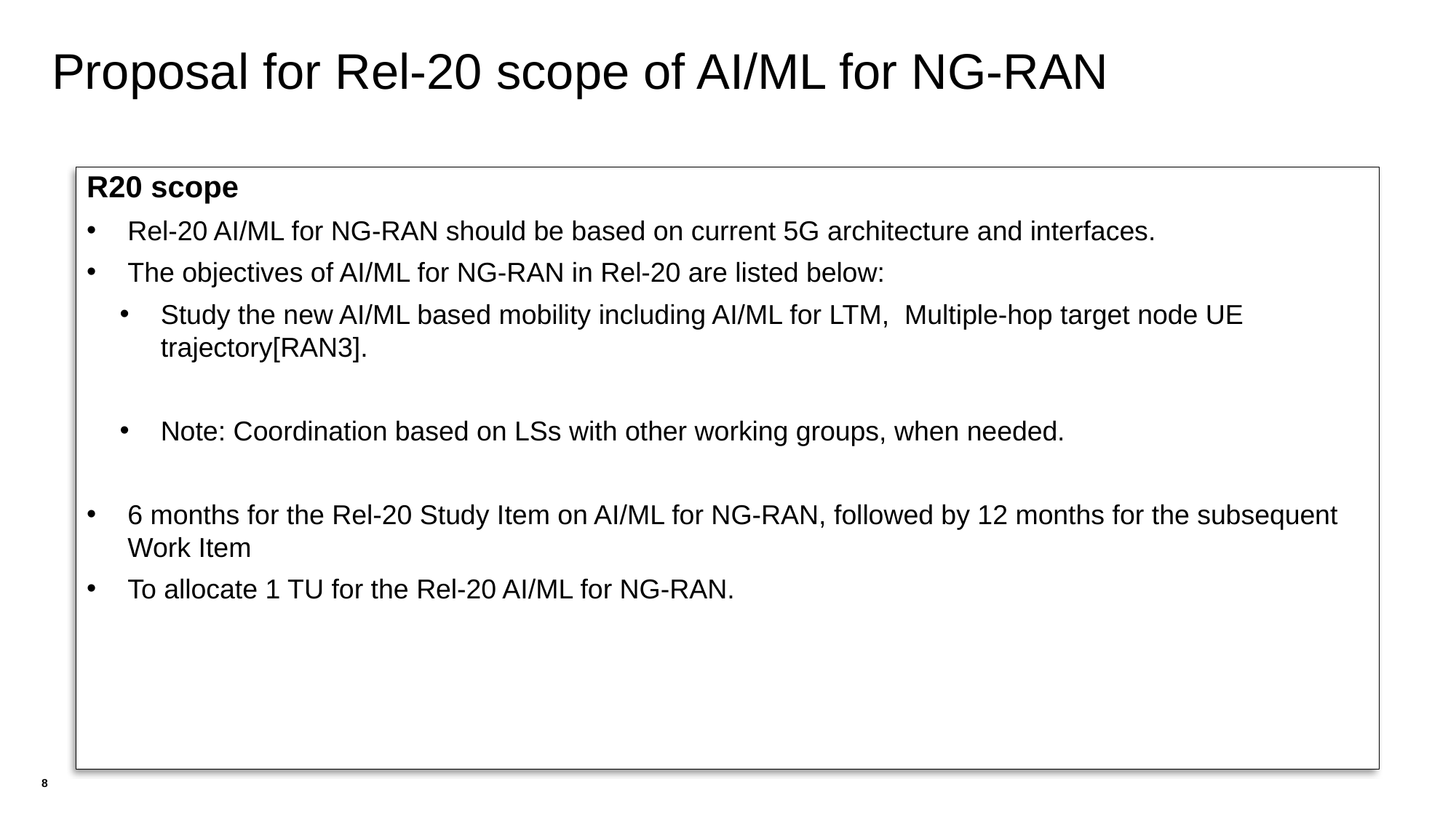

Proposal for Rel-20 scope of AI/ML for NG-RAN
R20 scope
Rel-20 AI/ML for NG-RAN should be based on current 5G architecture and interfaces.
The objectives of AI/ML for NG-RAN in Rel-20 are listed below:
Study the new AI/ML based mobility including AI/ML for LTM,  Multiple-hop target node UE trajectory[RAN3].

Note: Coordination based on LSs with other working groups, when needed.

6 months for the Rel-20 Study Item on AI/ML for NG-RAN, followed by 12 months for the subsequent Work Item
To allocate 1 TU for the Rel-20 AI/ML for NG-RAN.